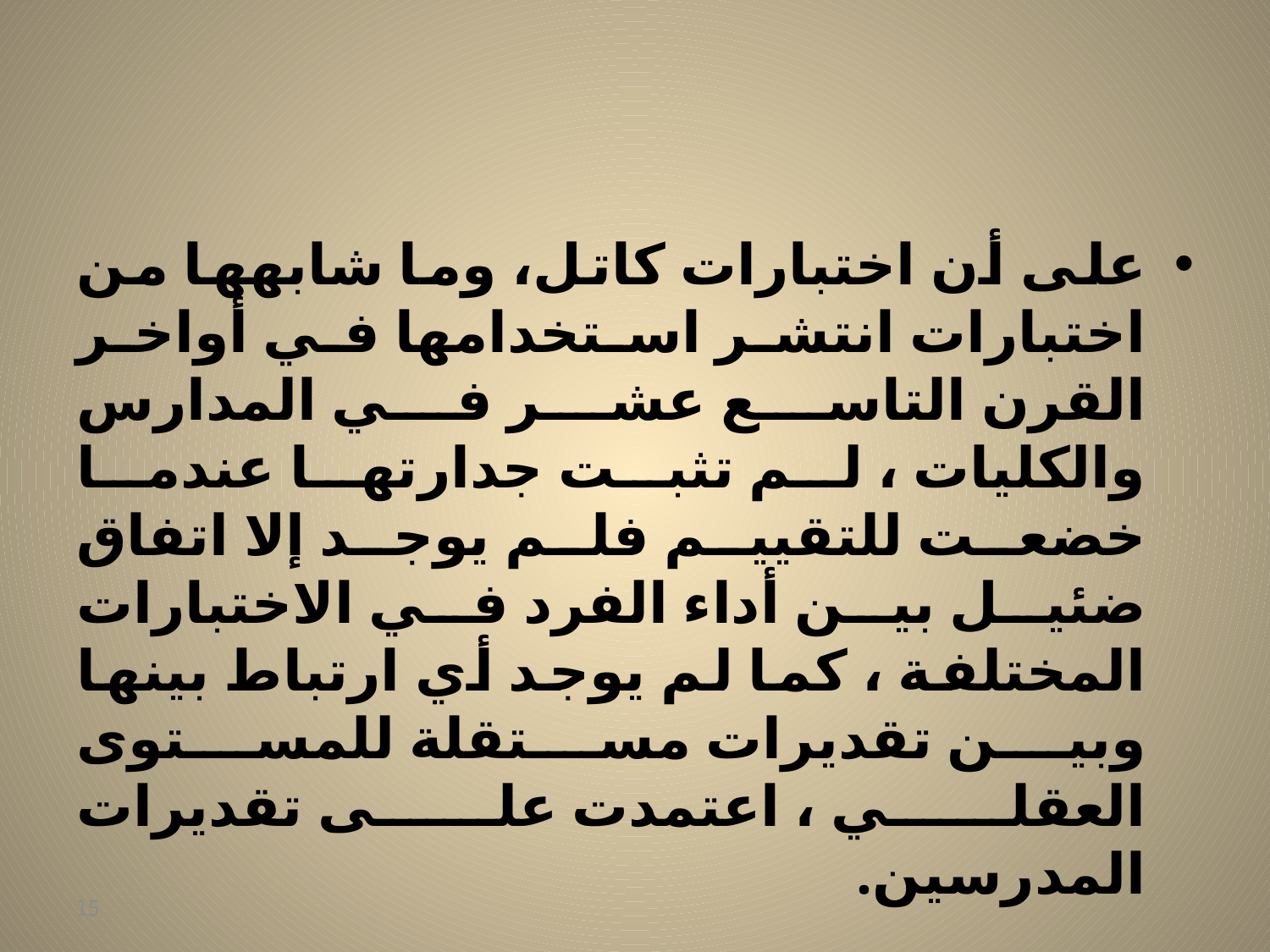

#
على أن اختبارات كاتل، وما شابهها من اختبارات انتشر استخدامها في أواخر القرن التاسع عشر في المدارس والكليات ، لم تثبت جدارتها عندما خضعت للتقييم فلم يوجد إلا اتفاق ضئيل بين أداء الفرد في الاختبارات المختلفة ، كما لم يوجد أي ارتباط بينها وبين تقديرات مستقلة للمستوى العقلي ، اعتمدت على تقديرات المدرسين.
15